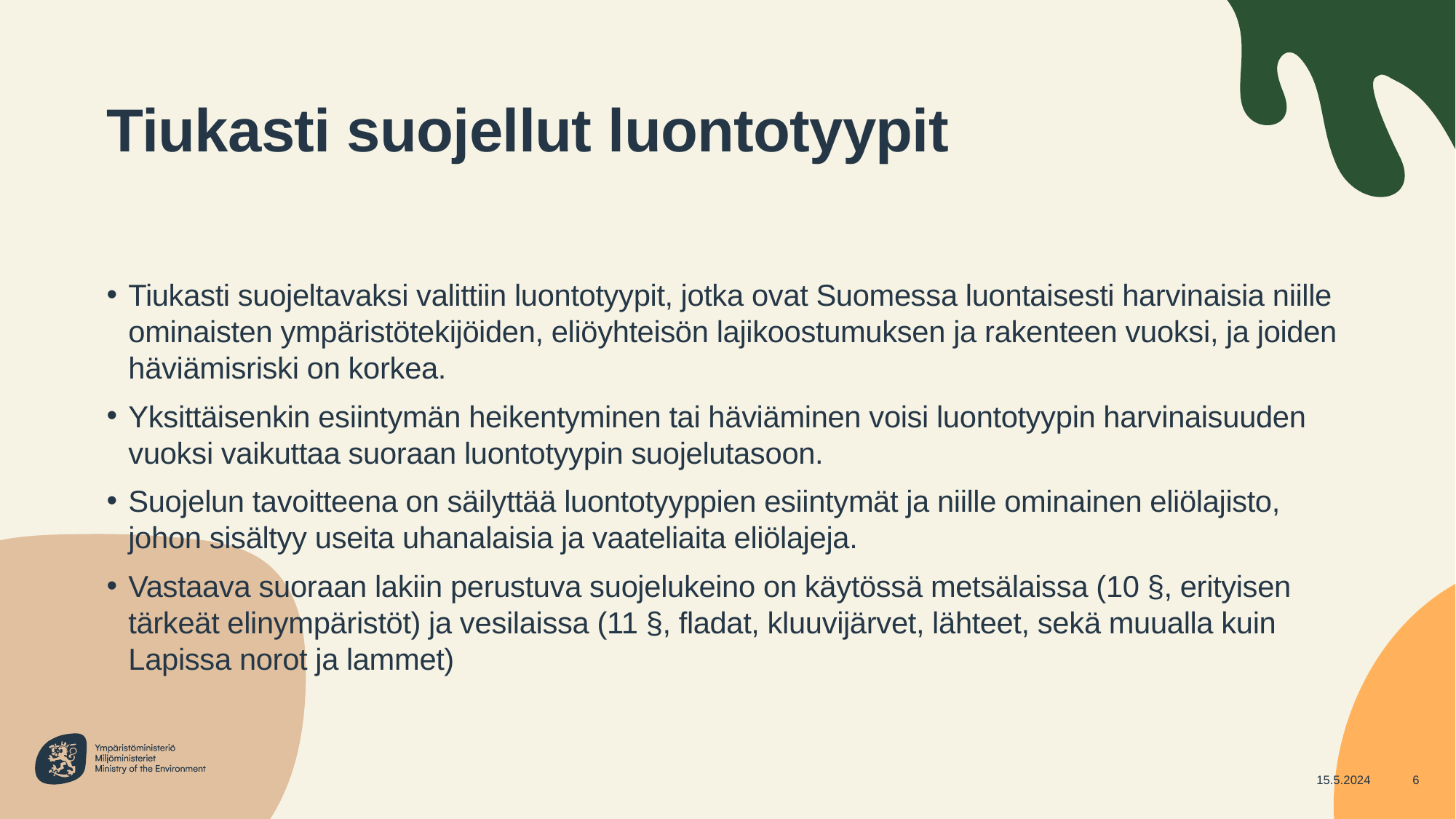

# Tiukasti suojellut luontotyypit
Tiukasti suojeltavaksi valittiin luontotyypit, jotka ovat Suomessa luontaisesti harvinaisia niille ominaisten ympäristötekijöiden, eliöyhteisön lajikoostumuksen ja rakenteen vuoksi, ja joiden häviämisriski on korkea.
Yksittäisenkin esiintymän heikentyminen tai häviäminen voisi luontotyypin harvinaisuuden vuoksi vaikuttaa suoraan luontotyypin suojelutasoon.
Suojelun tavoitteena on säilyttää luontotyyppien esiintymät ja niille ominainen eliölajisto, johon sisältyy useita uhanalaisia ja vaateliaita eliölajeja.
Vastaava suoraan lakiin perustuva suojelukeino on käytössä metsälaissa (10 §, erityisen tärkeät elinympäristöt) ja vesilaissa (11 §, fladat, kluuvijärvet, lähteet, sekä muualla kuin Lapissa norot ja lammet)

15.5.2024
6